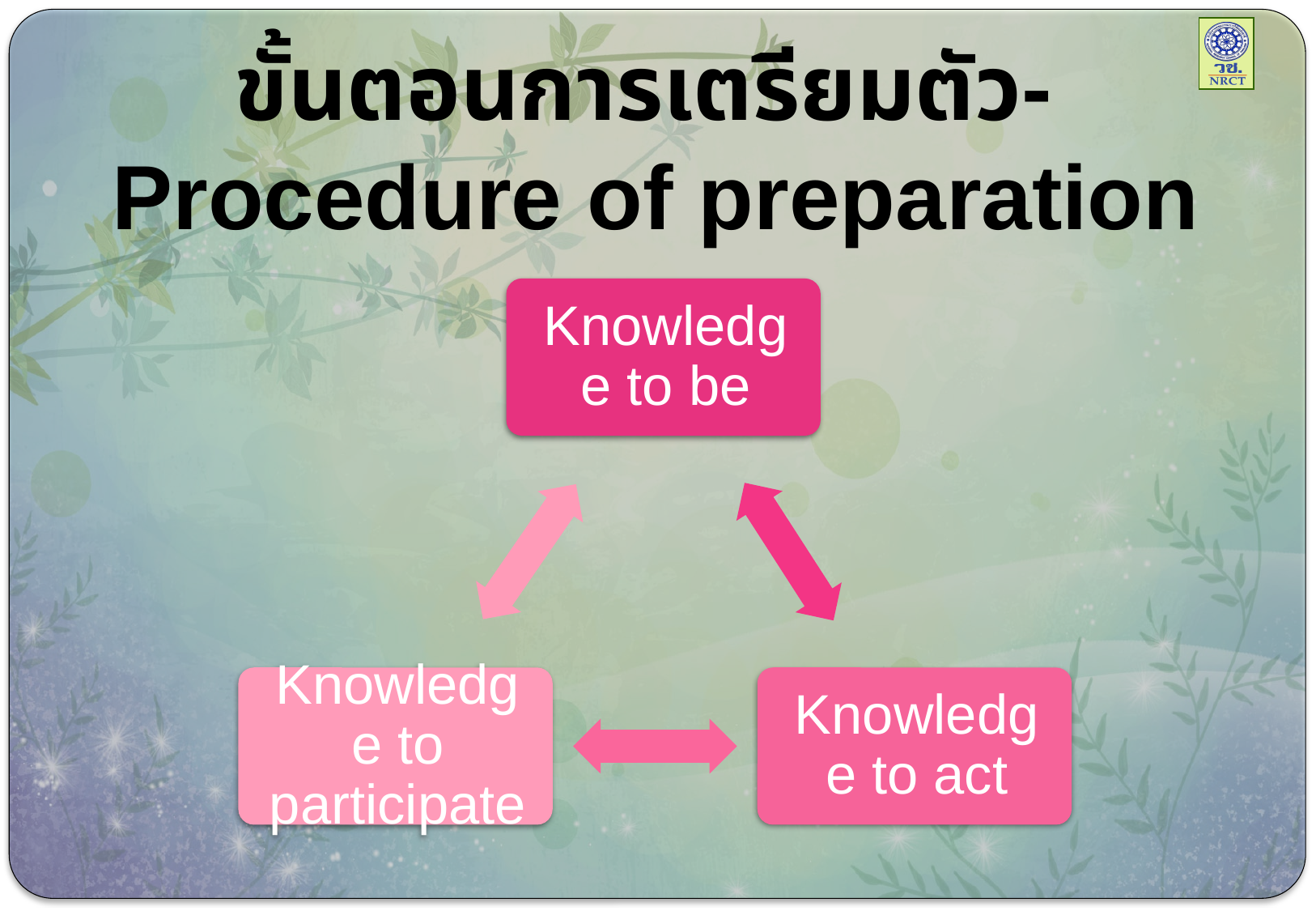

# ขั้นตอนการเตรียมตัว- Procedure of preparation
Knowledge to be

Knowledge to act

Knowledge to participate